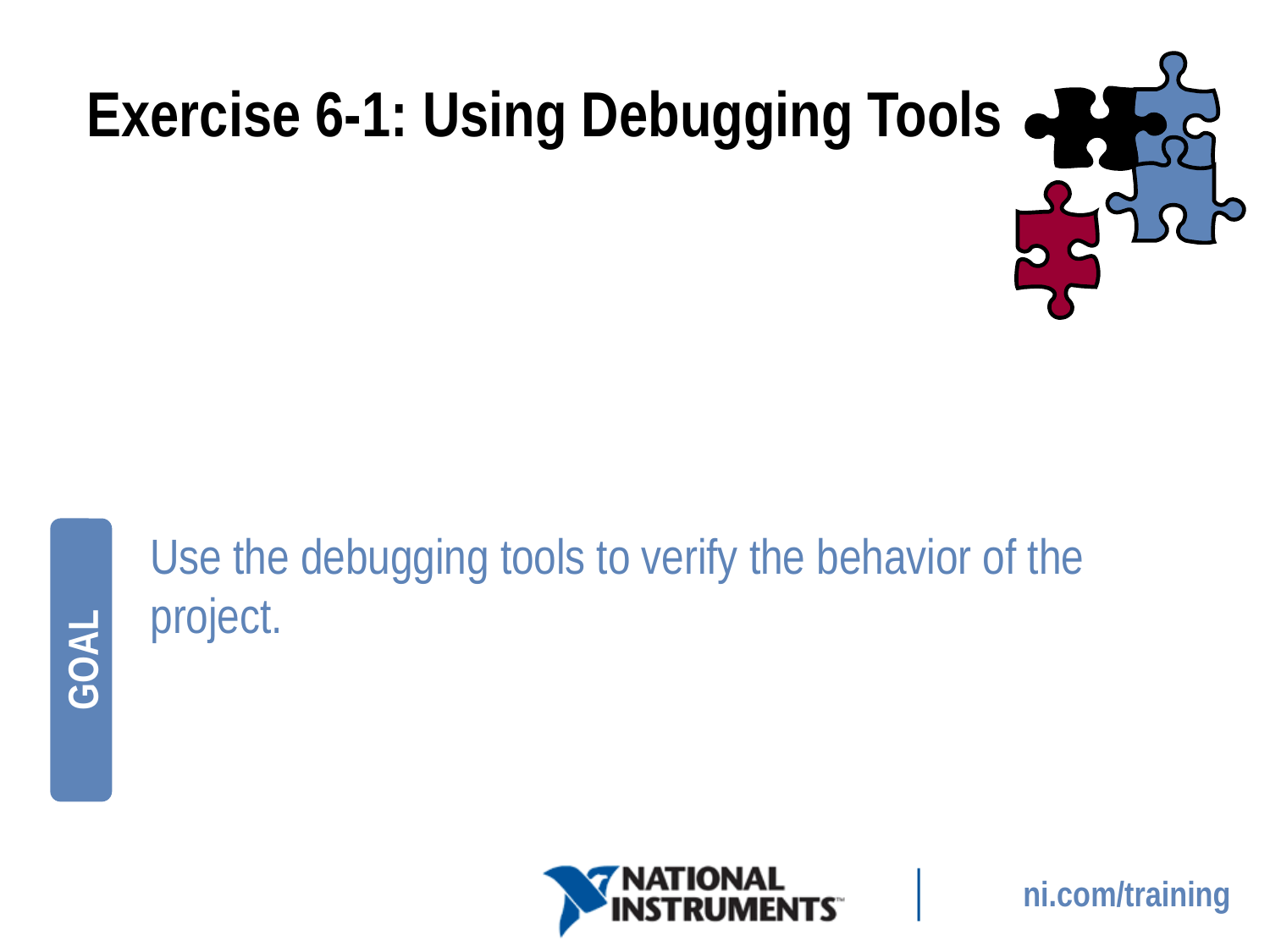

# Exercise 6-1: Using Debugging Tools

Use the debugging tools to verify the behavior of the project.